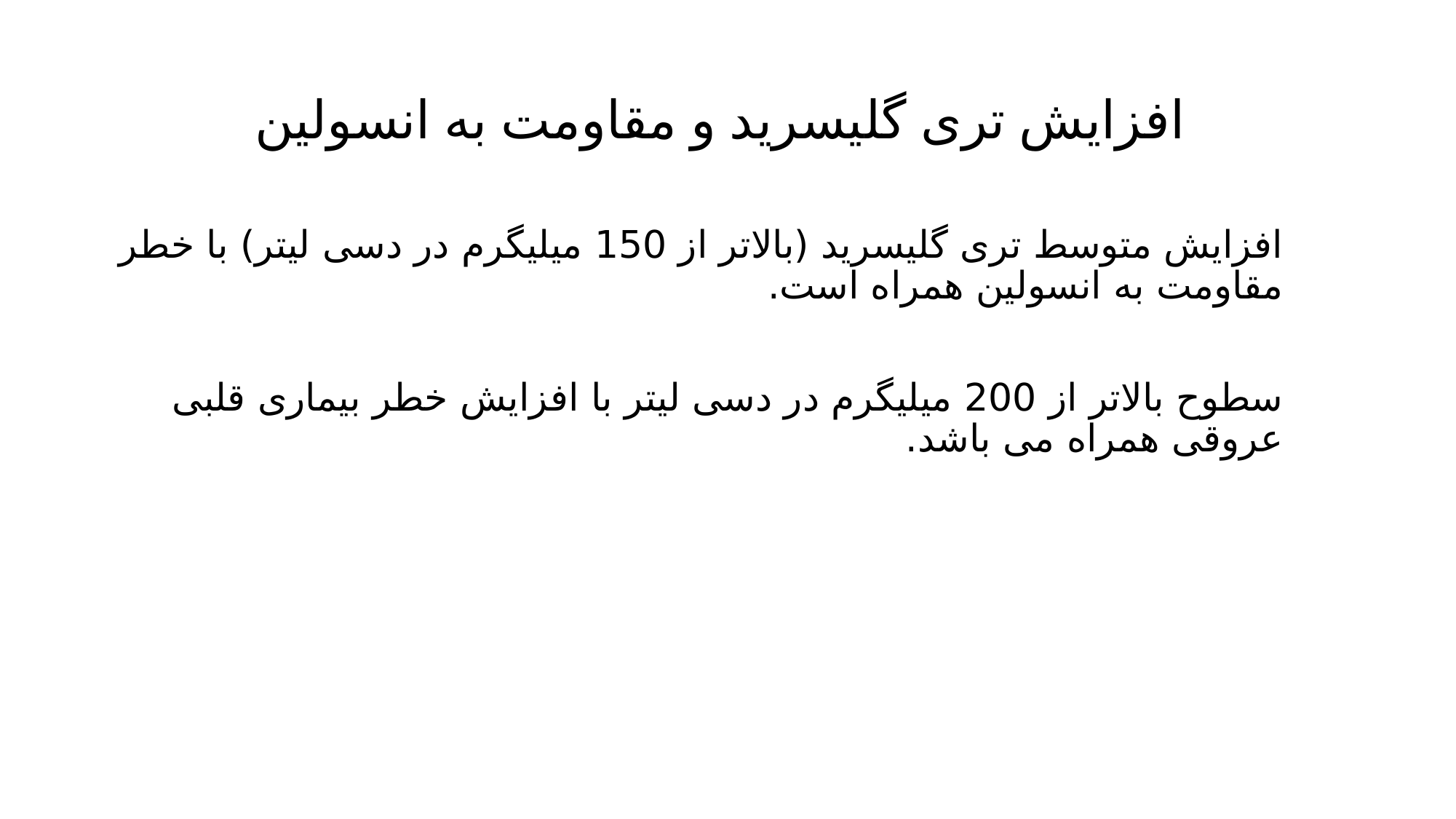

# افزایش تری گلیسرید و مقاومت به انسولین
افزایش متوسط تری گلیسرید (بالاتر از 150 میلیگرم در دسی لیتر) با خطر مقاومت به انسولین همراه است.

سطوح بالاتر از 200 میلیگرم در دسی لیتر با افزایش خطر بیماری قلبی عروقی همراه می باشد.